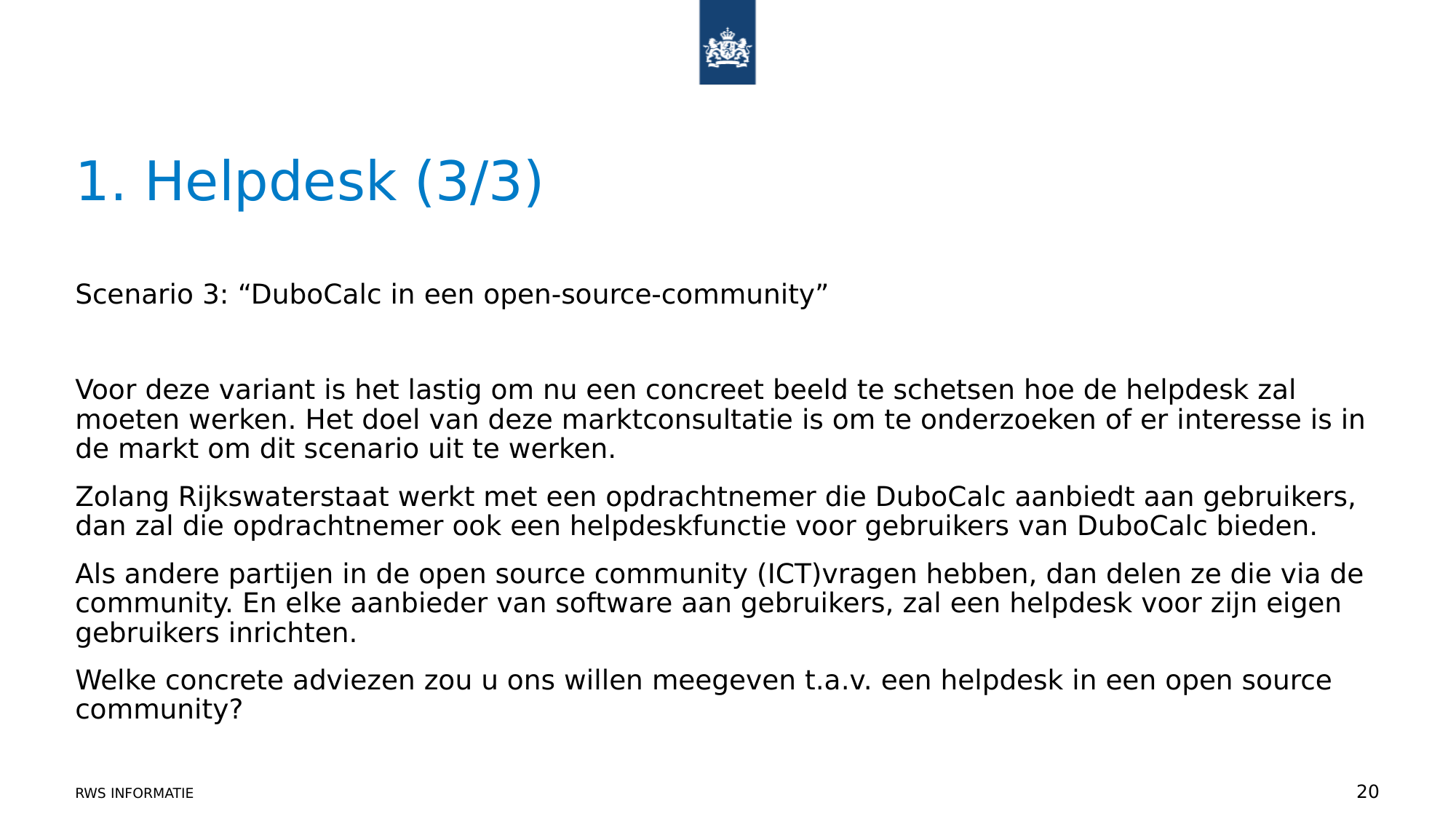

# 1. Helpdesk (3/3)
Scenario 3: “DuboCalc in een open-source-community”

Voor deze variant is het lastig om nu een concreet beeld te schetsen hoe de helpdesk zal moeten werken. Het doel van deze marktconsultatie is om te onderzoeken of er interesse is in de markt om dit scenario uit te werken.
Zolang Rijkswaterstaat werkt met een opdrachtnemer die DuboCalc aanbiedt aan gebruikers, dan zal die opdrachtnemer ook een helpdeskfunctie voor gebruikers van DuboCalc bieden.
Als andere partijen in de open source community (ICT)vragen hebben, dan delen ze die via de community. En elke aanbieder van software aan gebruikers, zal een helpdesk voor zijn eigen gebruikers inrichten.
Welke concrete adviezen zou u ons willen meegeven t.a.v. een helpdesk in een open source community?
RWS INFORMATIE
20